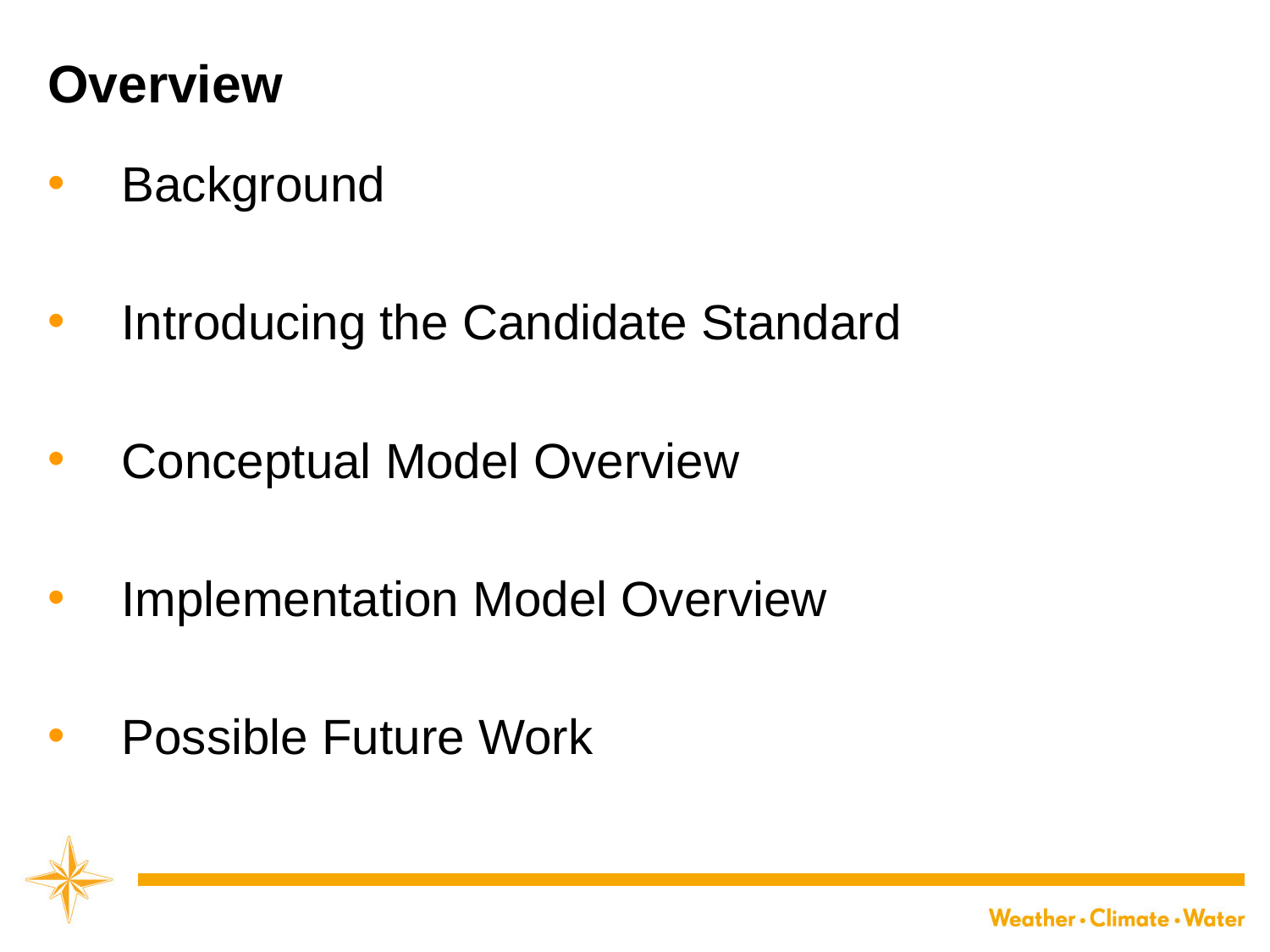

# Overview
Background

Introducing the Candidate Standard

Conceptual Model Overview

Implementation Model Overview

Possible Future Work